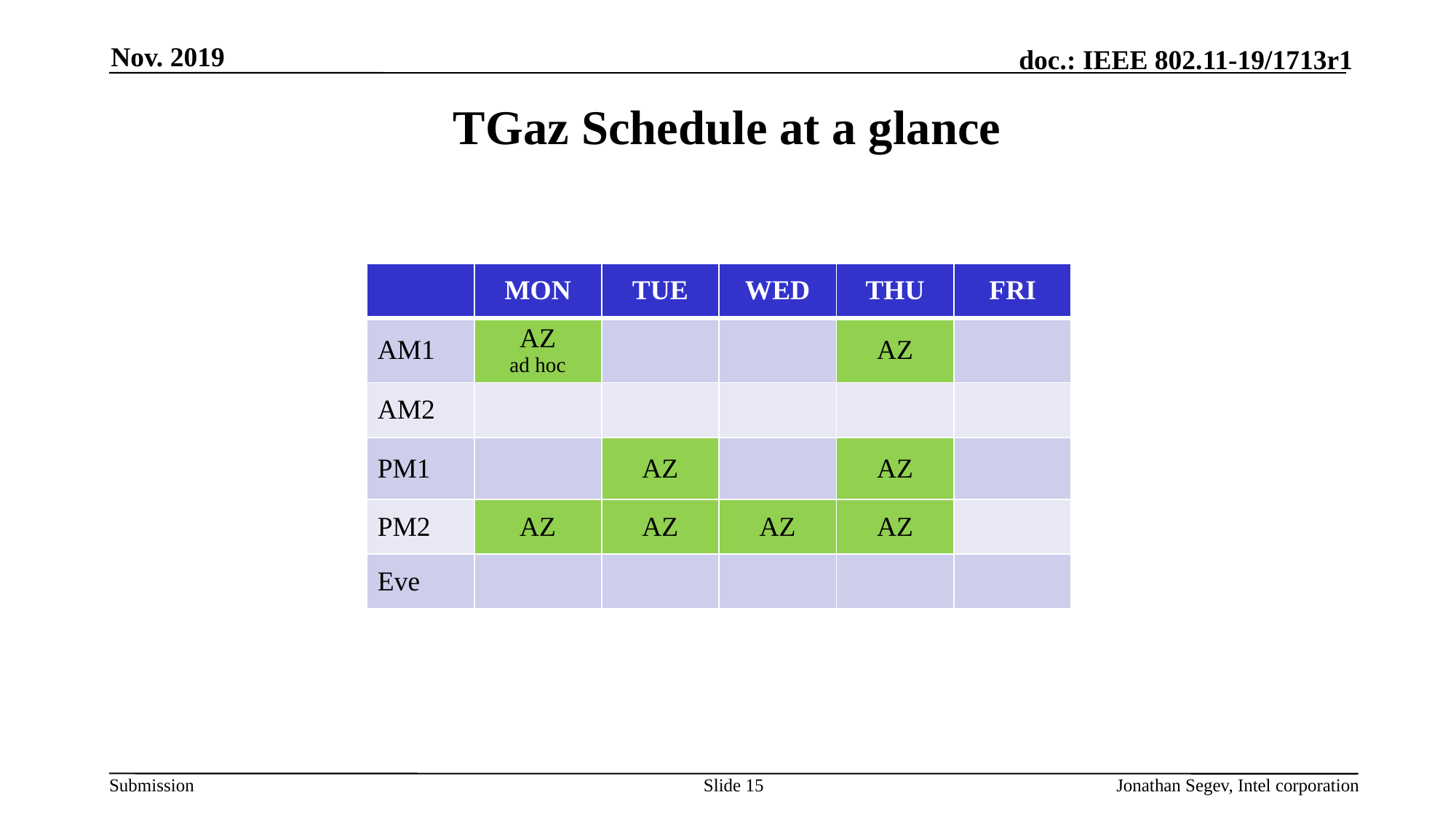

Nov. 2019
# TGaz Schedule at a glance
|  | MON | TUE | WED | THU | FRI |
| --- | --- | --- | --- | --- | --- |
| AM1 | AZ ad hoc |  |  | AZ |  |
| AM2 |  |  |  |  |  |
| PM1 |  | AZ |  | AZ |  |
| PM2 | AZ | AZ | AZ | AZ |  |
| Eve |  |  |  |  |  |
Slide 15
Jonathan Segev, Intel corporation